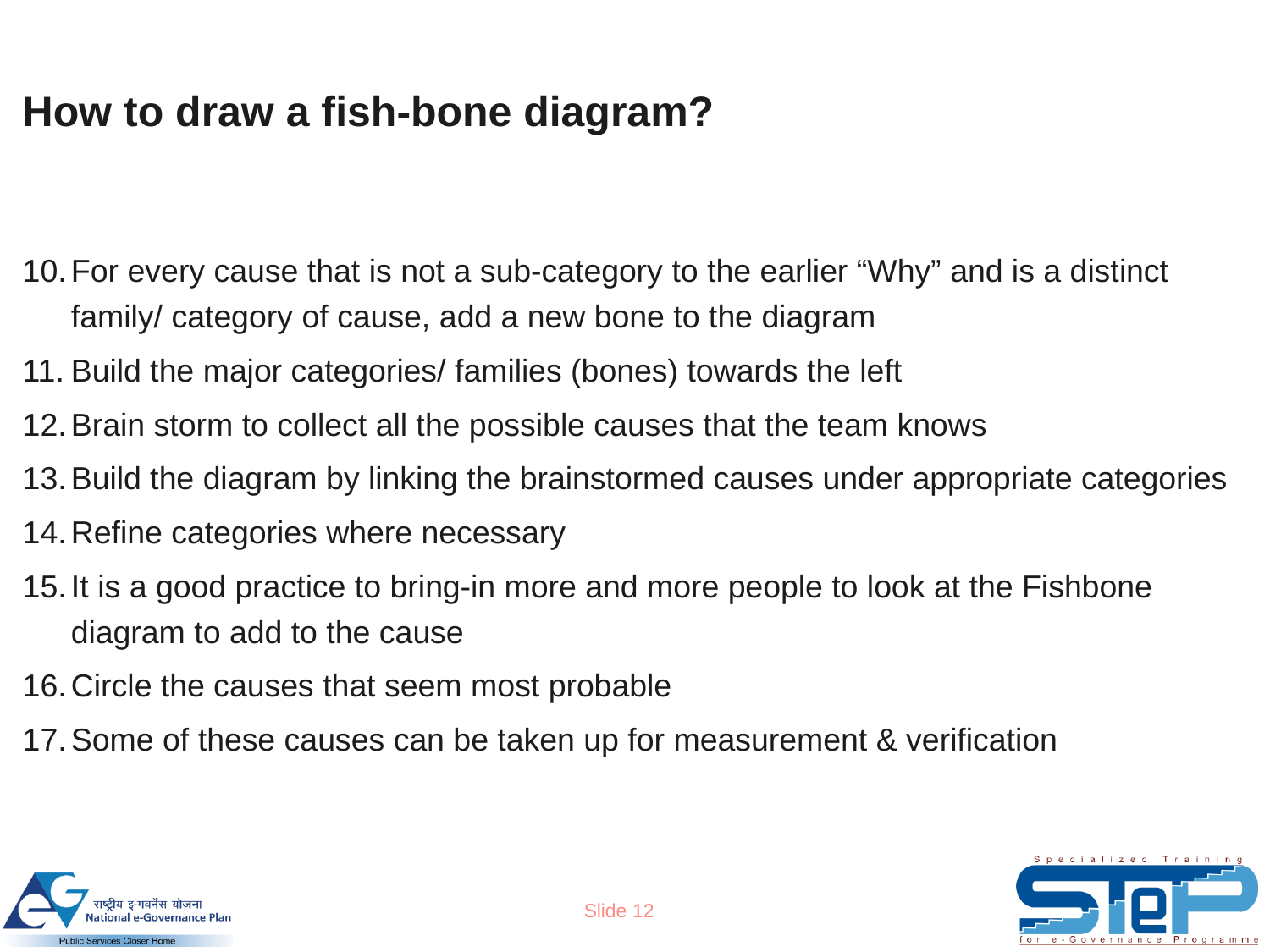

# How to draw a fish-bone diagram?
For every cause that is not a sub-category to the earlier “Why” and is a distinct family/ category of cause, add a new bone to the diagram
Build the major categories/ families (bones) towards the left
Brain storm to collect all the possible causes that the team knows
Build the diagram by linking the brainstormed causes under appropriate categories
Refine categories where necessary
It is a good practice to bring-in more and more people to look at the Fishbone diagram to add to the cause
Circle the causes that seem most probable
Some of these causes can be taken up for measurement & verification